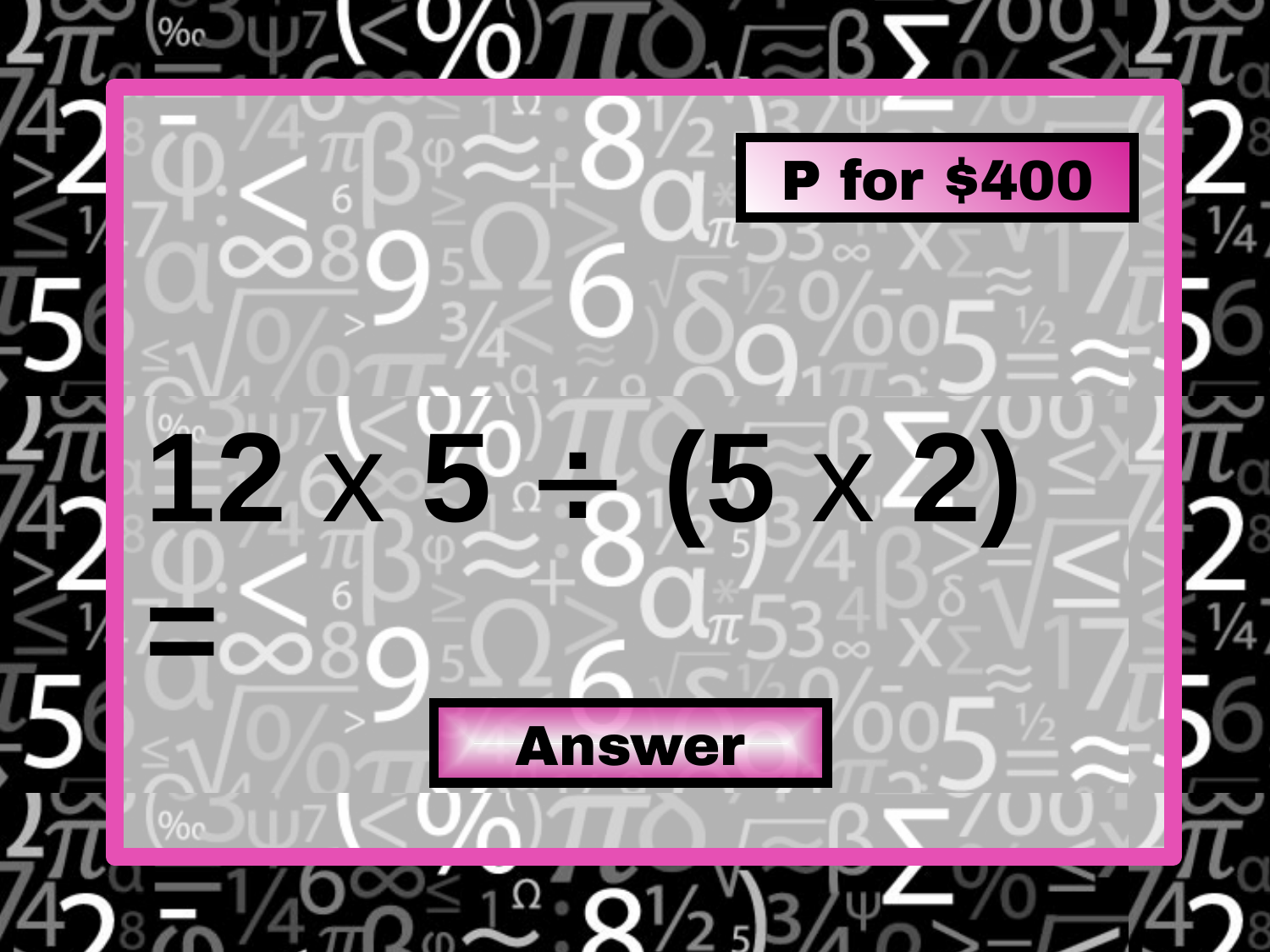

P for $400
12 x 5 ÷ (5 x 2) =
Answer